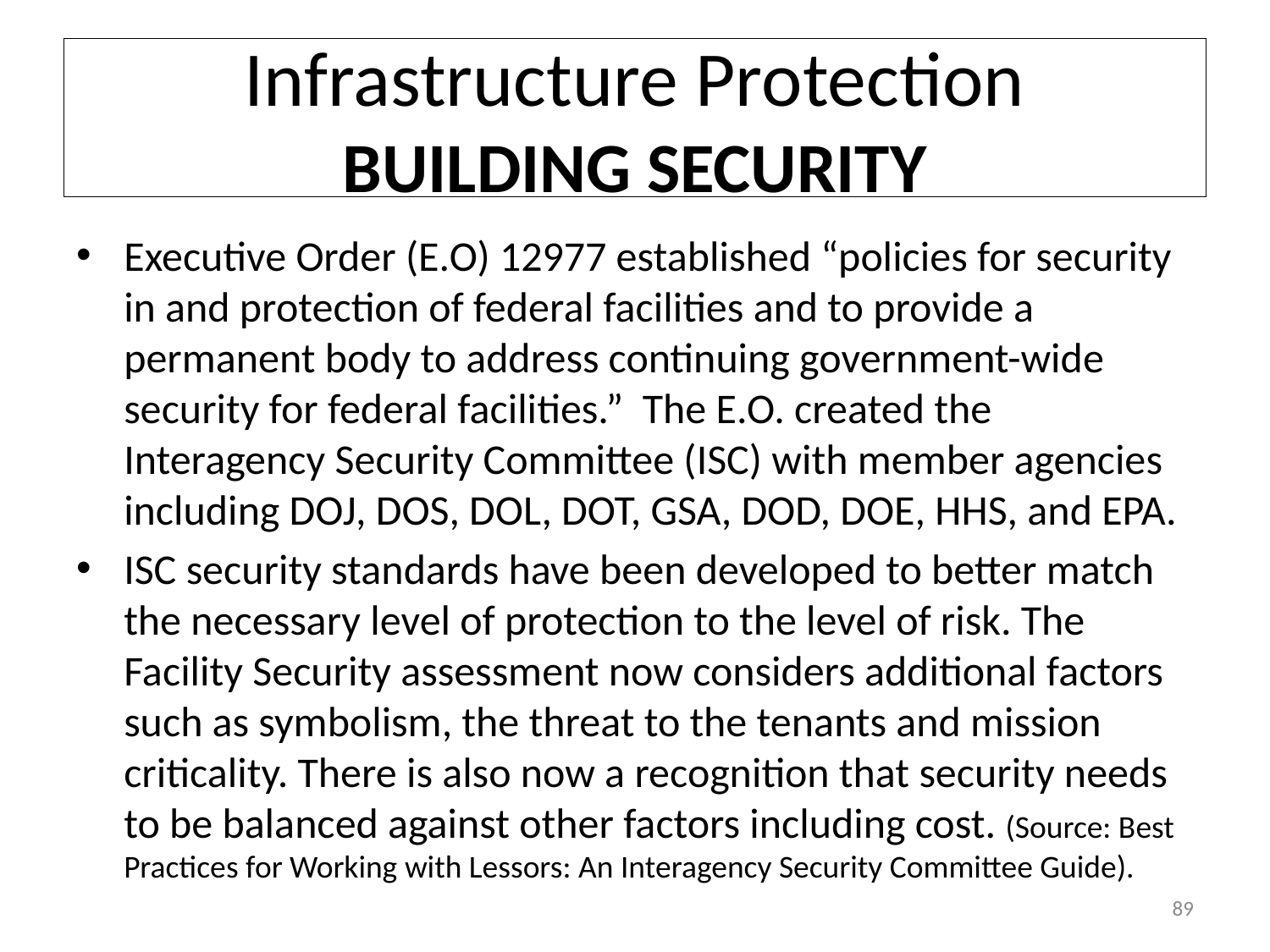

# Infrastructure Protection BUILDING SECURITY
Executive Order (E.O) 12977 established “policies for security in and protection of federal facilities and to provide a permanent body to address continuing government-wide security for federal facilities.”  The E.O. created the Interagency Security Committee (ISC) with member agencies including DOJ, DOS, DOL, DOT, GSA, DOD, DOE, HHS, and EPA.
ISC security standards have been developed to better match the necessary level of protection to the level of risk. The Facility Security assessment now considers additional factors such as symbolism, the threat to the tenants and mission criticality. There is also now a recognition that security needs to be balanced against other factors including cost. (Source: Best Practices for Working with Lessors: An Interagency Security Committee Guide).
89